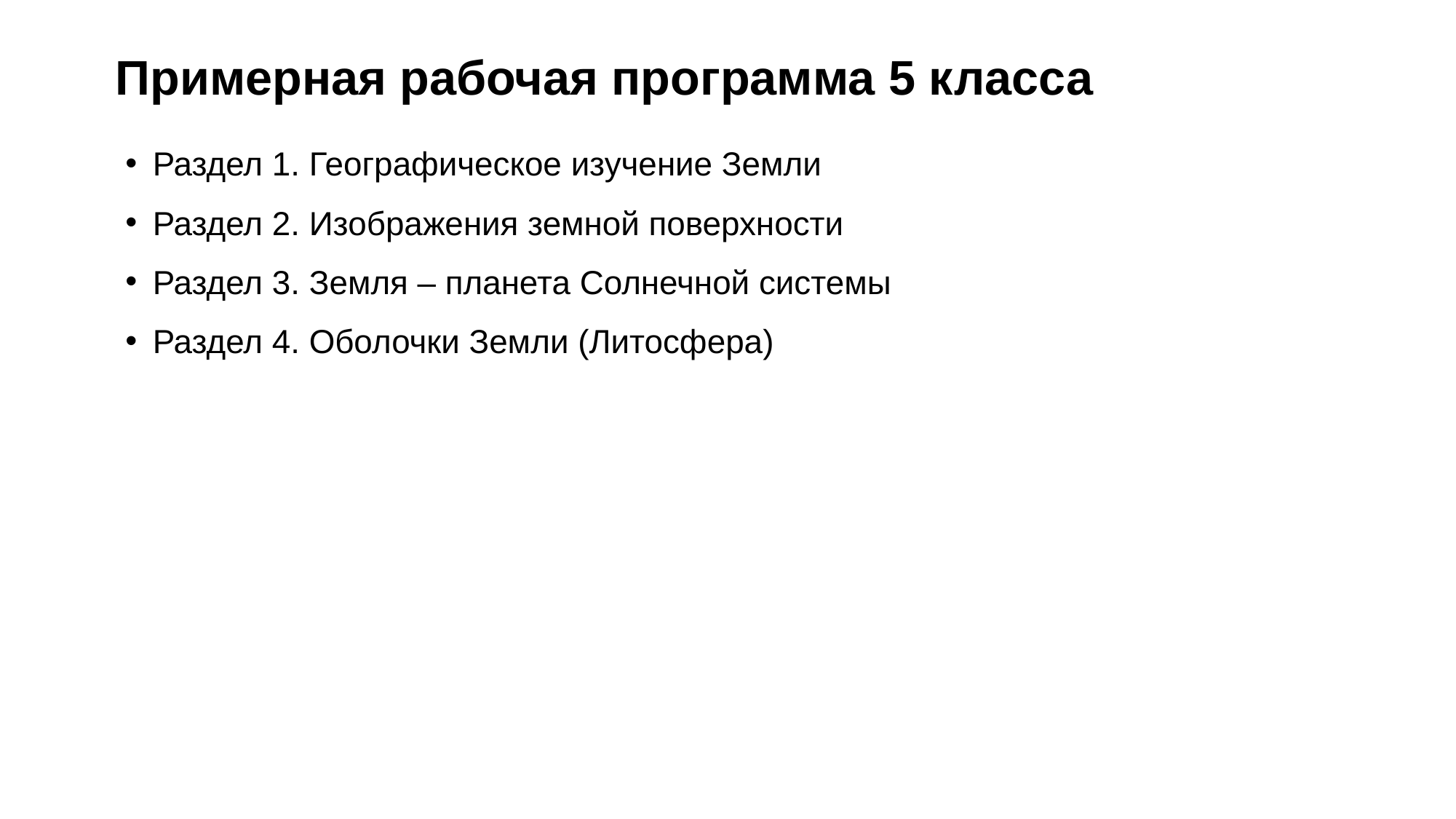

# Примерная рабочая программа 5 класса
Раздел 1. Географическое изучение Земли
Раздел 2. Изображения земной поверхности
Раздел 3. Земля – планета Солнечной системы
Раздел 4. Оболочки Земли (Литосфера)